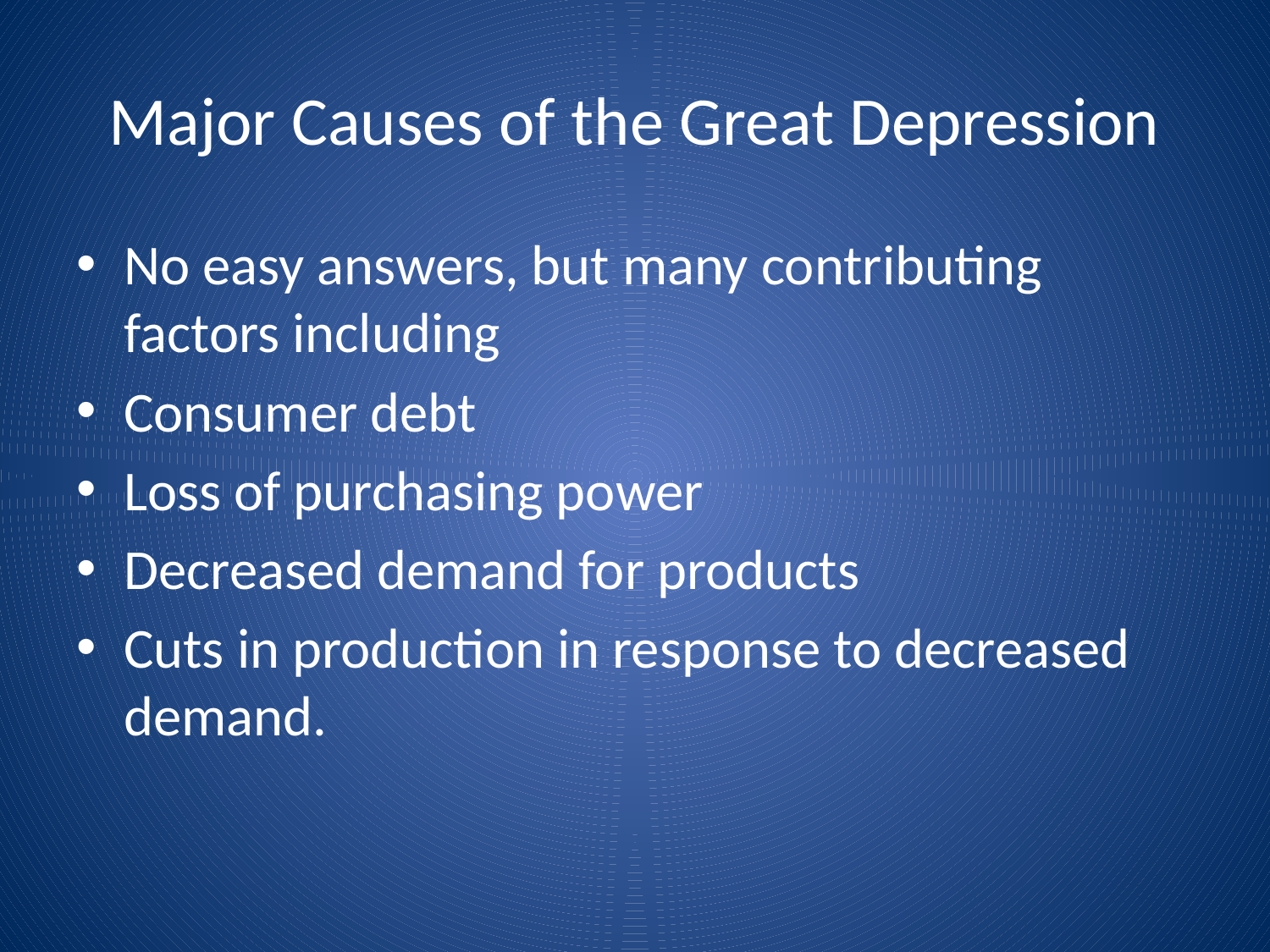

# Major Causes of the Great Depression
No easy answers, but many contributing factors including
Consumer debt
Loss of purchasing power
Decreased demand for products
Cuts in production in response to decreased demand.